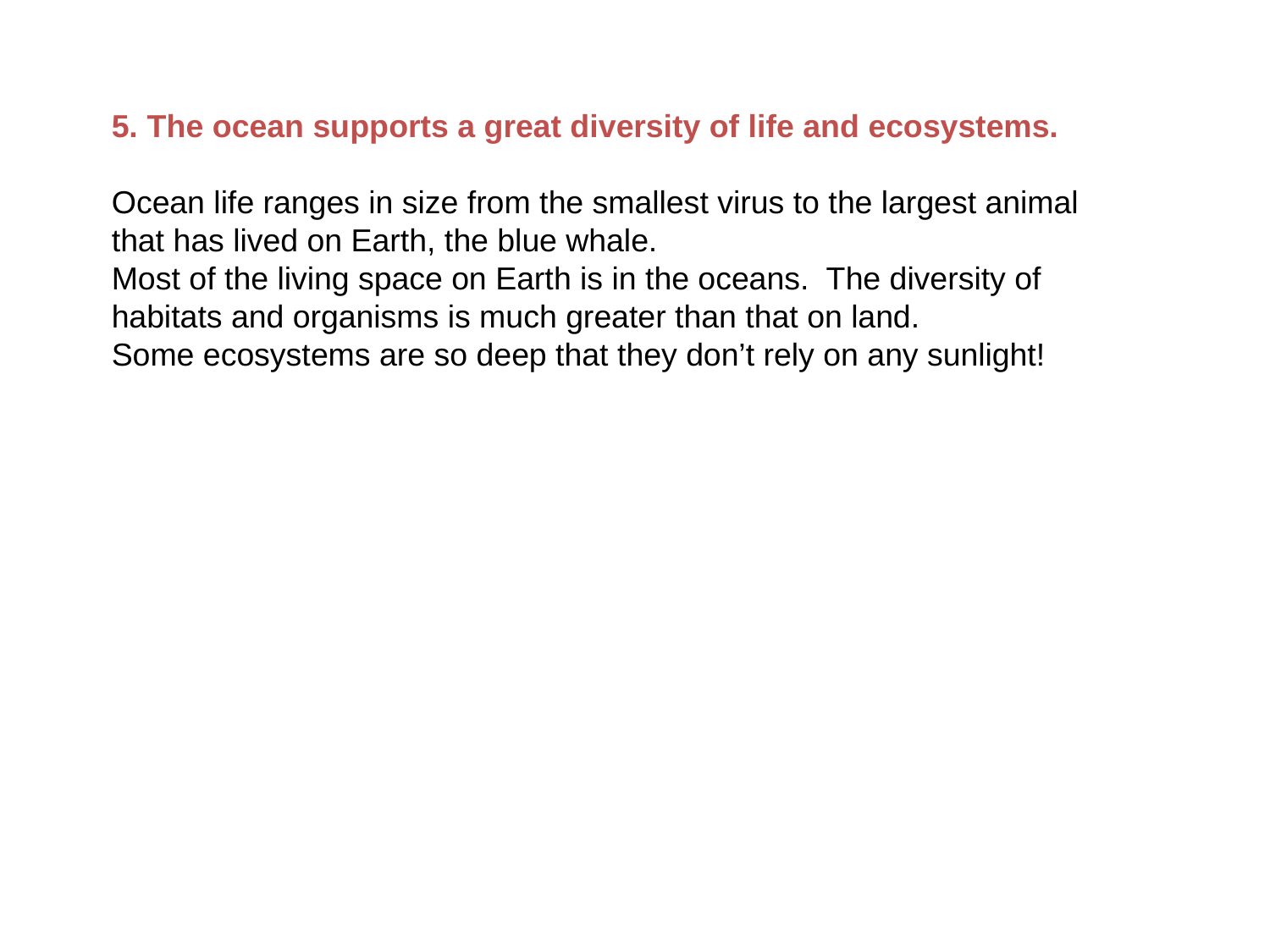

5. The ocean supports a great diversity of life and ecosystems.

Ocean life ranges in size from the smallest virus to the largest animal that has lived on Earth, the blue whale.
Most of the living space on Earth is in the oceans.  The diversity of habitats and organisms is much greater than that on land.
Some ecosystems are so deep that they don’t rely on any sunlight!